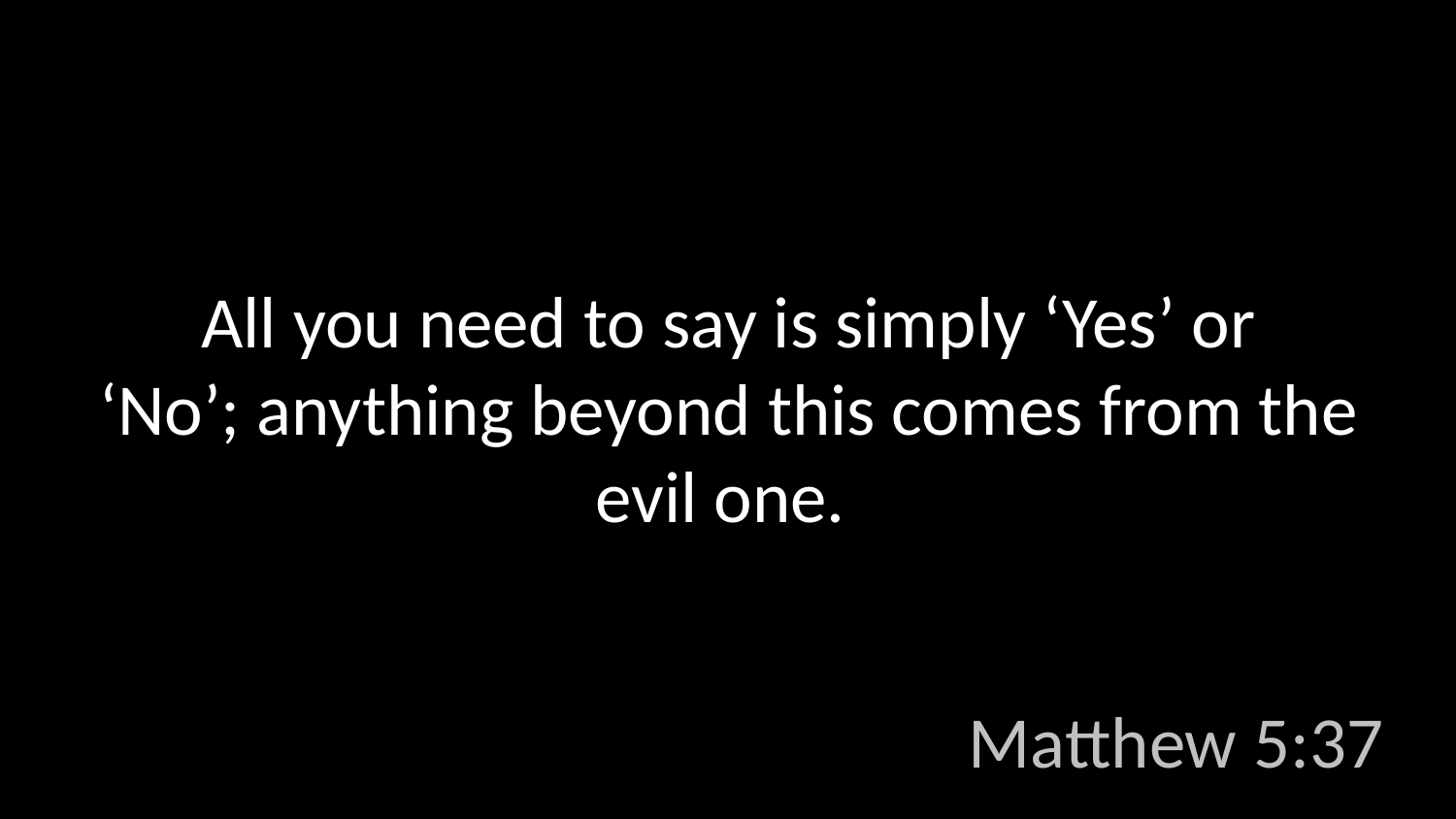

All you need to say is simply ‘Yes’ or ‘No’; anything beyond this comes from the evil one.
Matthew 5:37